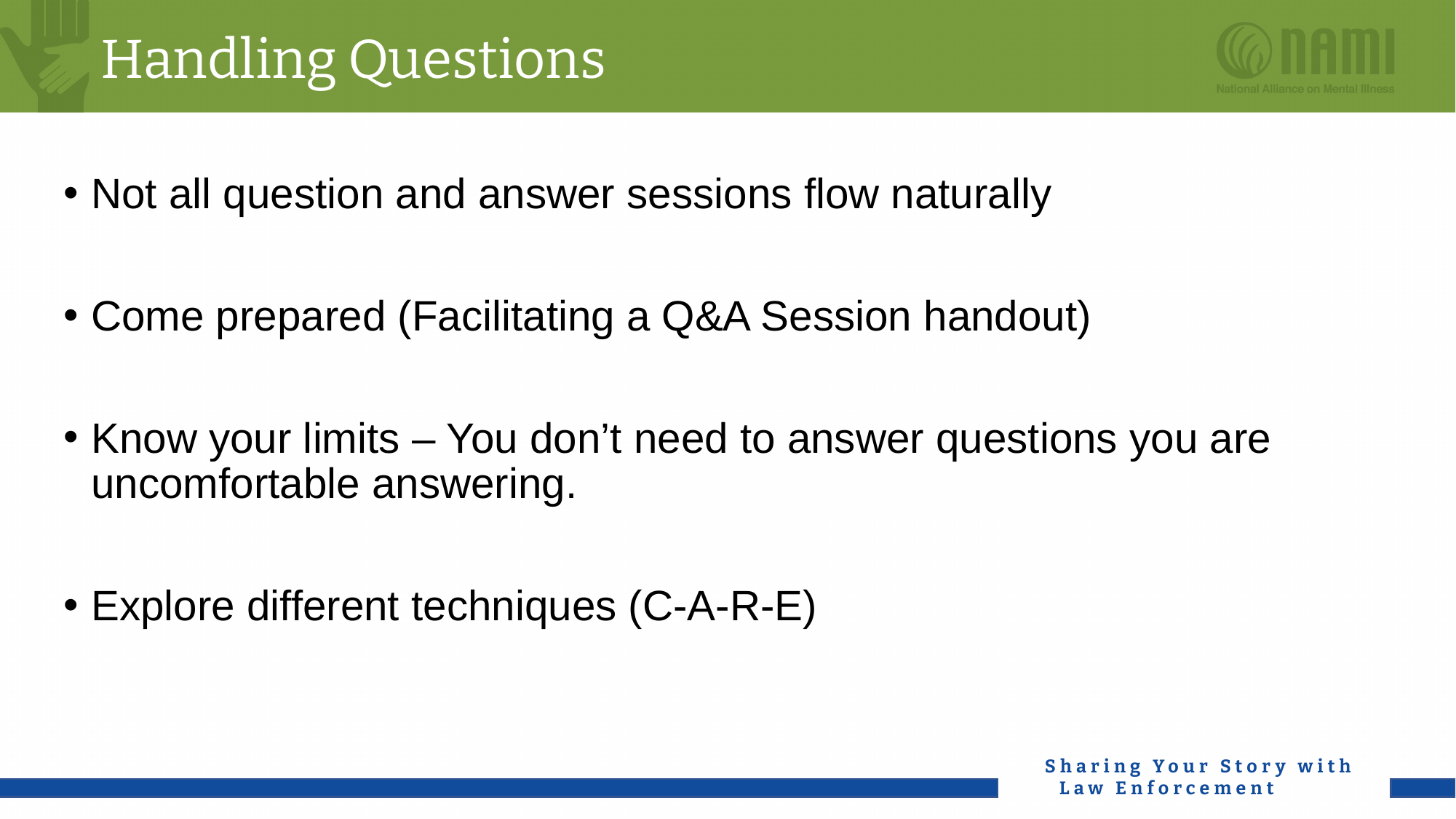

# Handling Questions
Not all question and answer sessions flow naturally

Come prepared (Facilitating a Q&A Session handout)

Know your limits – You don’t need to answer questions you are uncomfortable answering.

Explore different techniques (C-A-R-E)
Sharing Your Story with
Law Enforcement